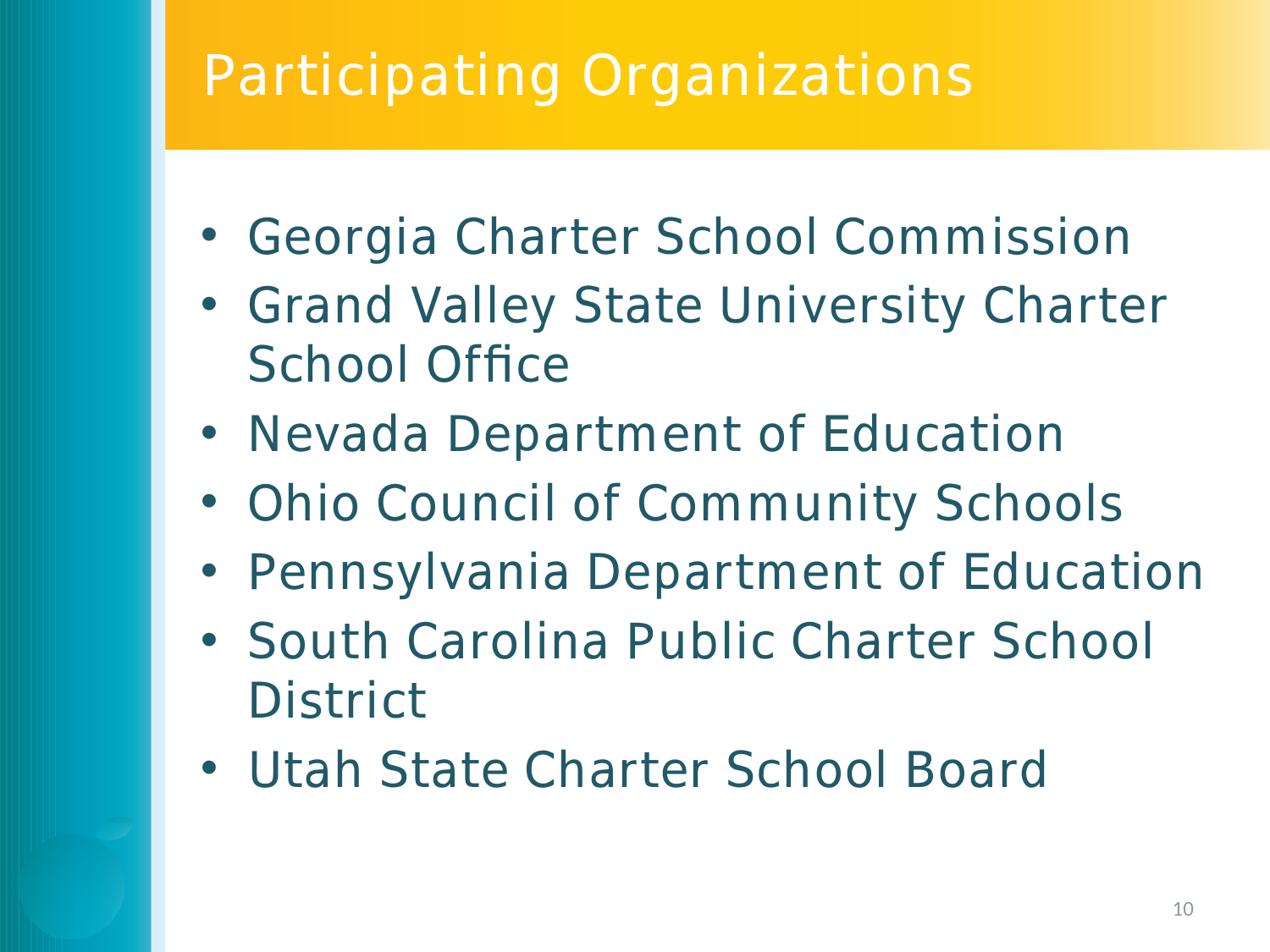

# Participating Organizations
Georgia Charter School Commission
Grand Valley State University Charter School Office
Nevada Department of Education
Ohio Council of Community Schools
Pennsylvania Department of Education
South Carolina Public Charter School District
Utah State Charter School Board

10